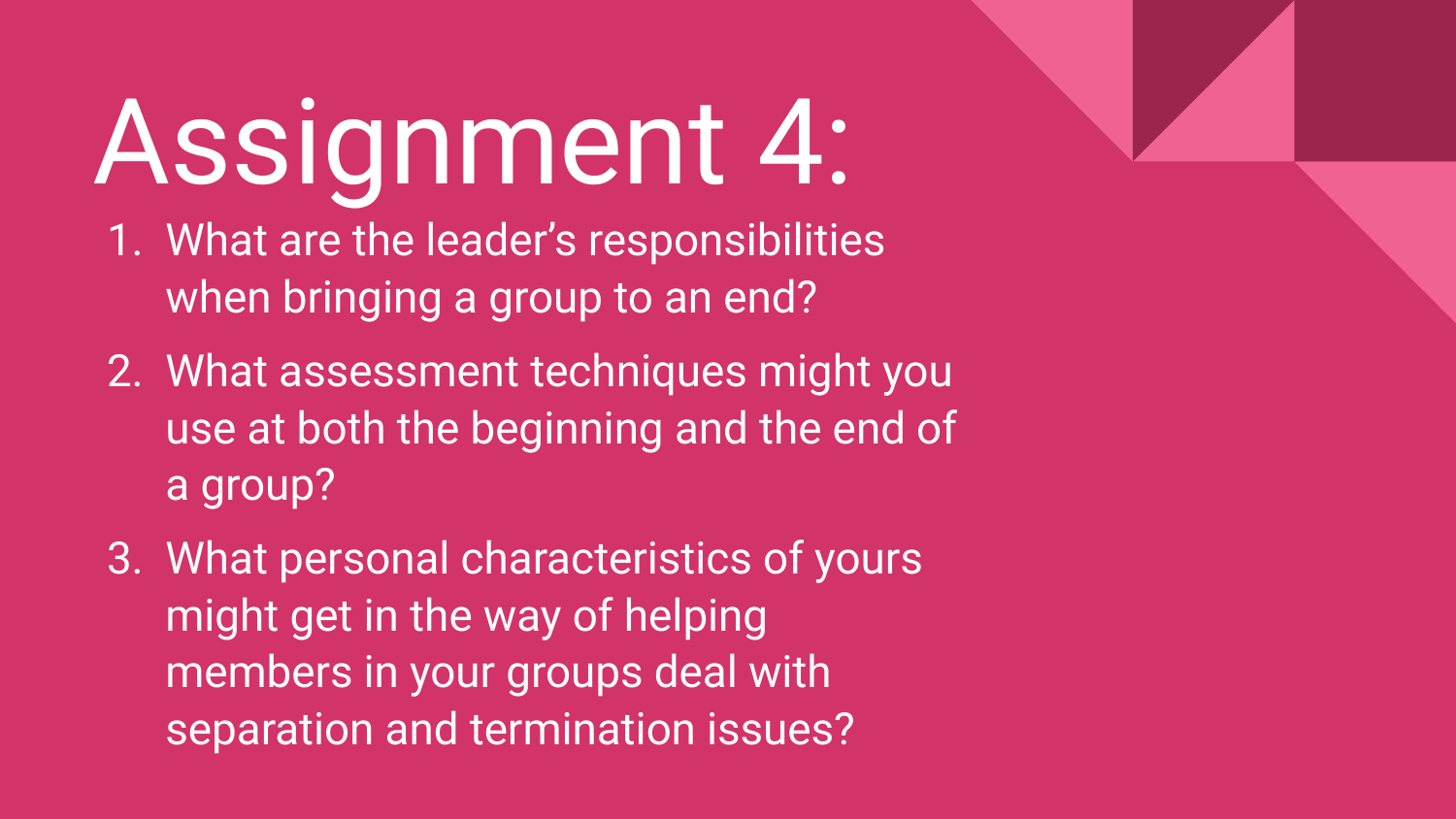

# Assignment 4:
What are the leader’s responsibilities when bringing a group to an end?
What assessment techniques might you use at both the beginning and the end of a group?
What personal characteristics of yours might get in the way of helping members in your groups deal with separation and termination issues?